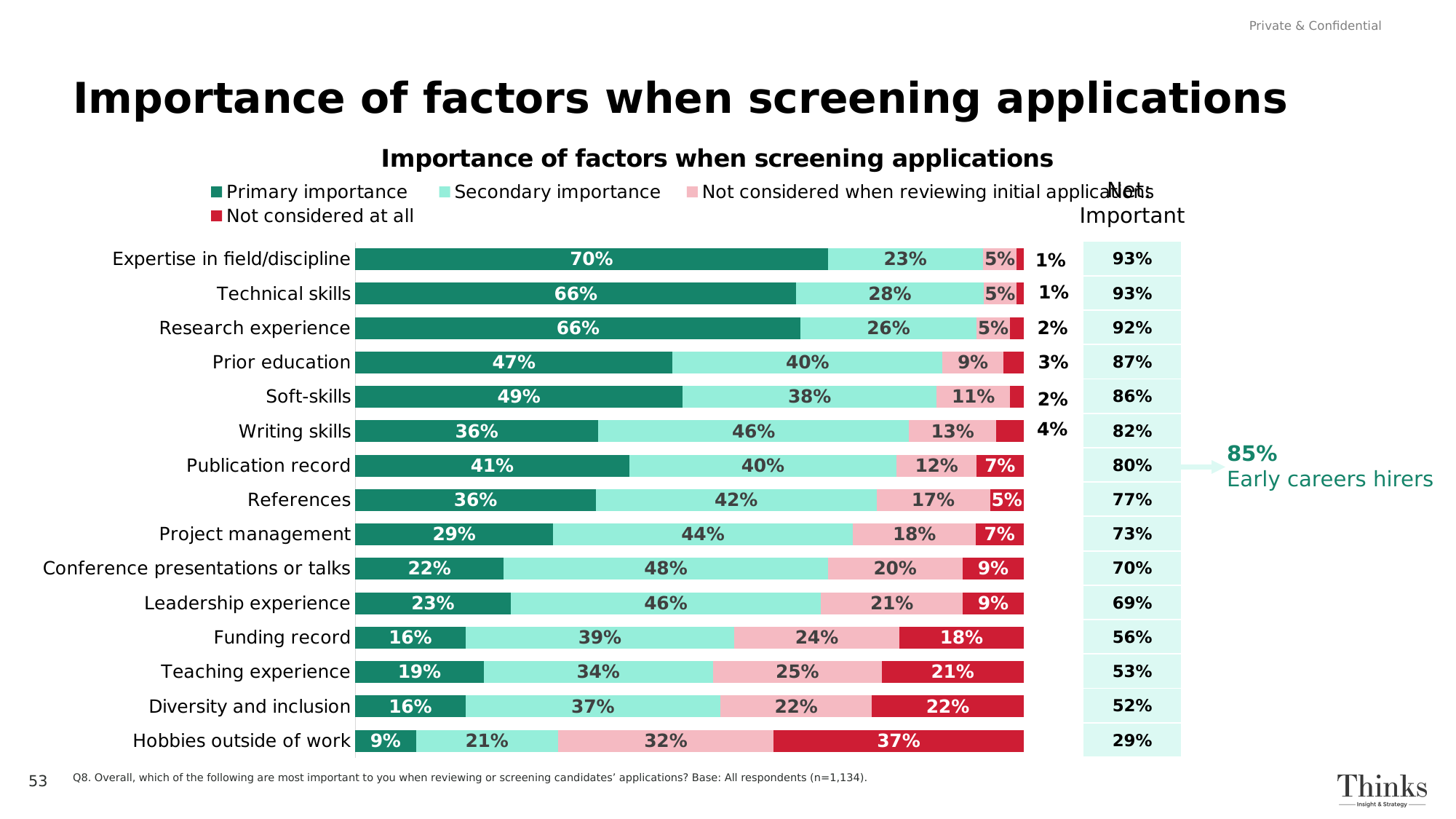

Private & Confidential
Importance of factors when screening applications

### Chart: Importance of factors when screening applications

| Category | Primary importance | Secondary importance | Not considered when reviewing initial applications | Not considered at all |
|---|---|---|---|---|
| Expertise in field/discipline | 0.7 | 0.23 | 0.05 | 0.01 |
| Technical skills | 0.66 | 0.28 | 0.05 | 0.01 |
| Research experience | 0.66 | 0.26 | 0.05 | 0.02 |
| Prior education | 0.47 | 0.4 | 0.09 | 0.03 |
| Soft-skills | 0.49 | 0.38 | 0.11 | 0.02 |
| Writing skills | 0.36 | 0.46 | 0.13 | 0.04 |
| Publication record | 0.41 | 0.4 | 0.12 | 0.07 |
| References | 0.36 | 0.42 | 0.17 | 0.05 |
| Project management | 0.29 | 0.44 | 0.18 | 0.07 |
| Conference presentations or talks | 0.22 | 0.48 | 0.2 | 0.09 |
| Leadership experience | 0.23 | 0.46 | 0.21 | 0.09 |
| Funding record | 0.16 | 0.39 | 0.24 | 0.18 |
| Teaching experience | 0.19 | 0.34 | 0.25 | 0.21 |
| Diversity and inclusion | 0.16 | 0.37 | 0.22 | 0.22 |
| Hobbies outside of work | 0.09 | 0.21 | 0.32 | 0.37 |
Net:
Important

### Chart

| Category | Primary importance | Secondary importance | Not considered when reviewing initial applications | Not considered at all |
|---|---|---|---|---|
|  | None | None | None | None |
|  | None | None | None | None |
|  | None | None | None | None |
|  | None | None | None | None |
|  | None | None | None | None |
|  | None | None | None | None |
|  | None | None | None | None |
|  | None | None | None | None |
|  | None | None | None | None |
|  | None | None | None | None |
|  | None | None | None | None |
|  | None | None | None | None |
|  | None | None | None | None |
|  | None | None | None | None |
|  | None | None | None | None |
| 93% |
| --- |
| 93% |
| 92% |
| 87% |
| 86% |
| 82% |
| 80% |
| 77% |
| 73% |
| 70% |
| 69% |
| 56% |
| 53% |
| 52% |
| 29% |

85%
Early careers hirers
53
Q8. Overall, which of the following are most important to you when reviewing or screening candidates’ applications? Base: All respondents (n=1,134).